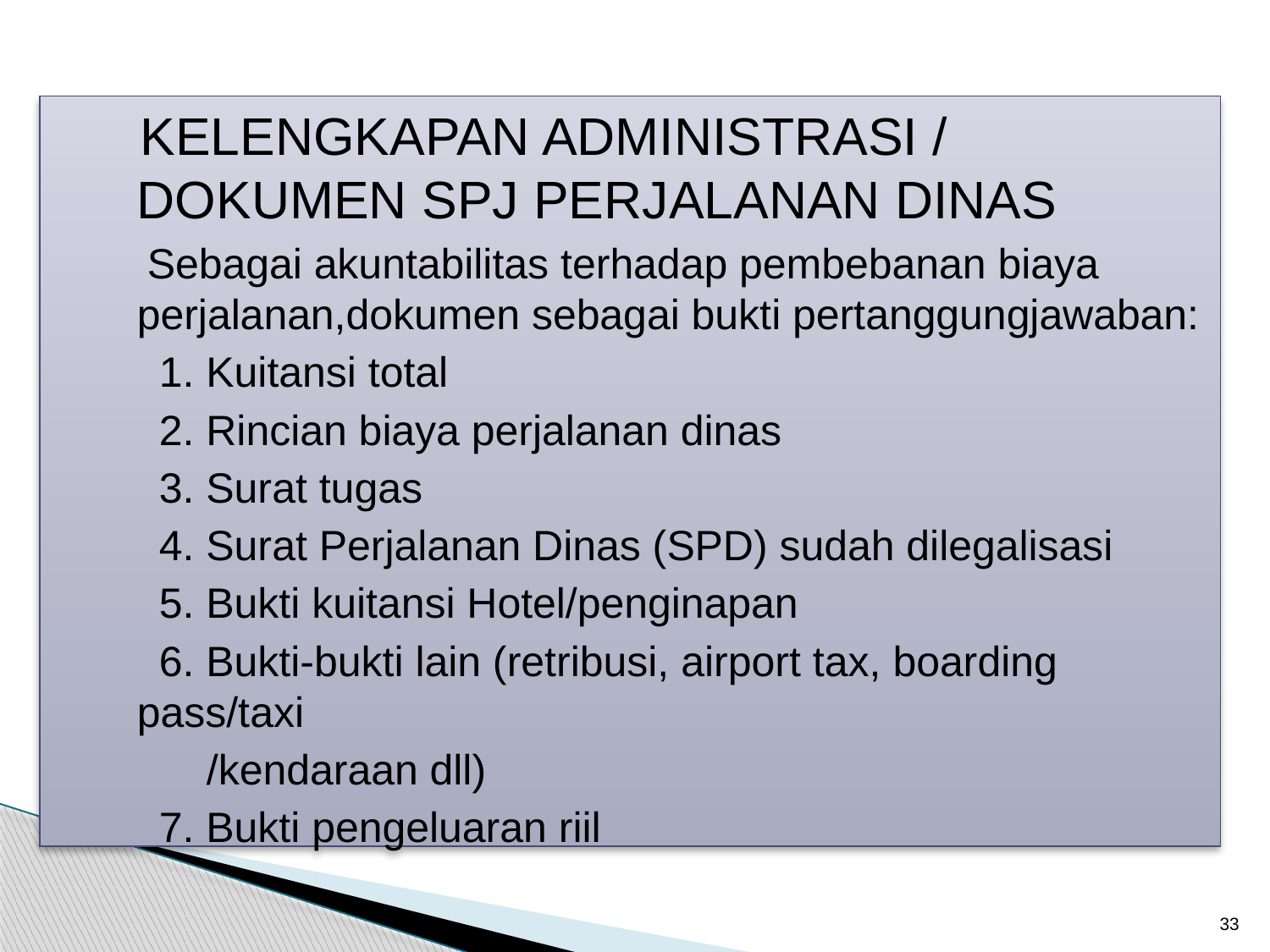

KELENGKAPAN ADMINISTRASI / DOKUMEN SPJ PERJALANAN DINAS
        Sebagai akuntabilitas terhadap pembebanan biaya perjalanan,dokumen sebagai bukti pertanggungjawaban:
         1. Kuitansi total
         2. Rincian biaya perjalanan dinas
         3. Surat tugas
         4. Surat Perjalanan Dinas (SPD) sudah dilegalisasi
         5. Bukti kuitansi Hotel/penginapan
         6. Bukti-bukti lain (retribusi, airport tax, boarding pass/taxi
             /kendaraan dll)
         7. Bukti pengeluaran riil
33